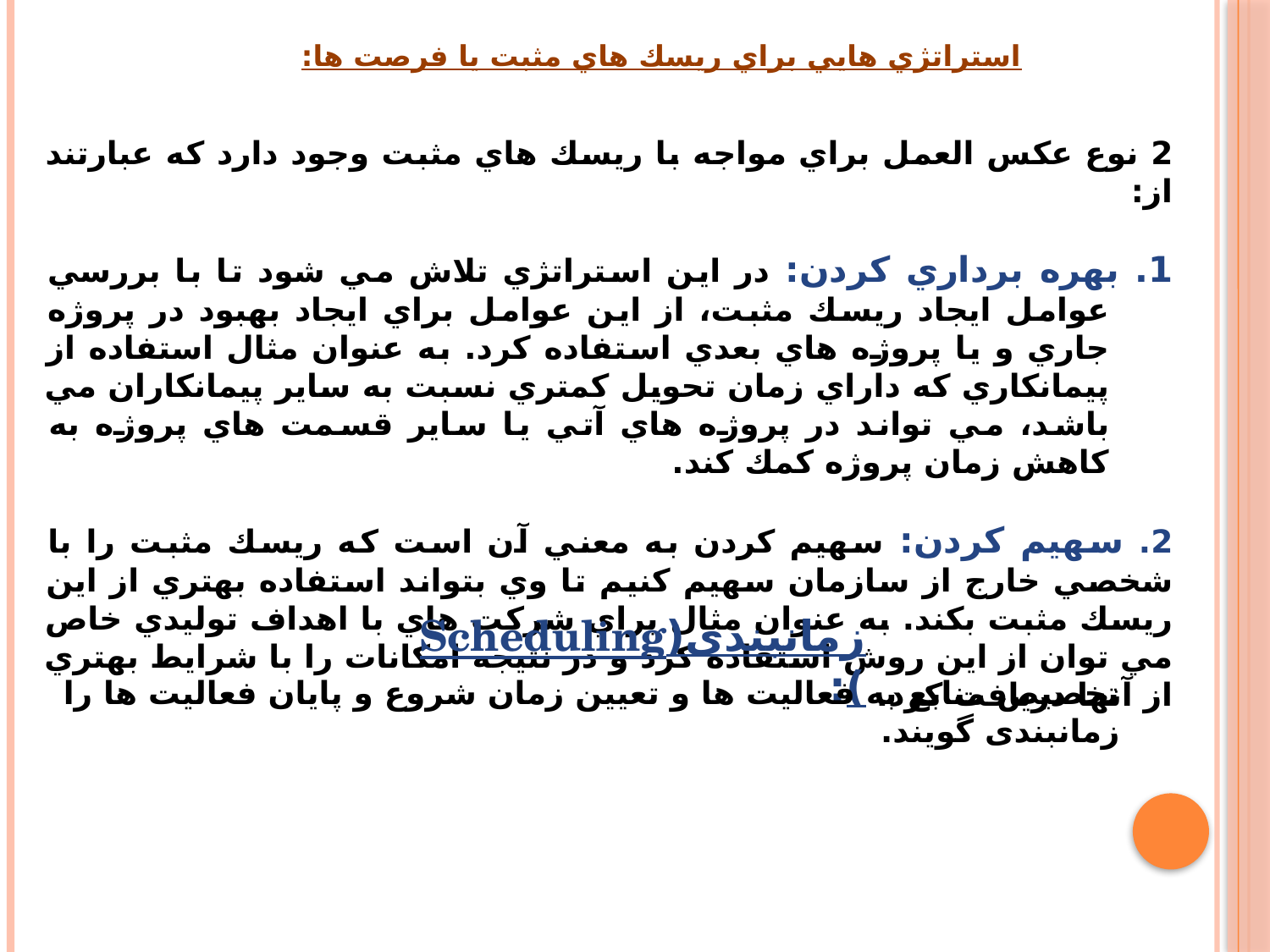

# استراتژي هايي براي ريسك هاي مثبت يا فرصت ها:
2 نوع عكس العمل براي مواجه با ريسك هاي مثبت وجود دارد كه عبارتند از:

1. بهره برداري كردن: در اين استراتژي تلاش مي شود تا با بررسي عوامل ايجاد ريسك مثبت، از اين عوامل براي ايجاد بهبود در پروژه جاري و يا پروژه هاي بعدي استفاده كرد. به عنوان مثال استفاده از پيمانكاري كه داراي زمان تحويل كمتري نسبت به ساير پيمانكاران مي باشد، مي تواند در پروژه هاي آتي يا ساير قسمت هاي پروژه به كاهش زمان پروژه كمك كند.

2. سهيم كردن: سهيم كردن به معني آن است كه ريسك مثبت را با شخصي خارج از سازمان سهيم كنيم تا وي بتواند استفاده بهتري از اين ريسك مثبت بكند. به عنوان مثال براي شركت هاي با اهداف توليدي خاص مي توان از اين روش استفاده كرد و در نتيجه امكانات را با شرايط بهتري از آنها دريافت كرد.

زمانبندی(Scheduling):

تخصیص منابع به فعالیت ها و تعیین زمان شروع و پایان فعالیت ها را زمانبندی گویند.